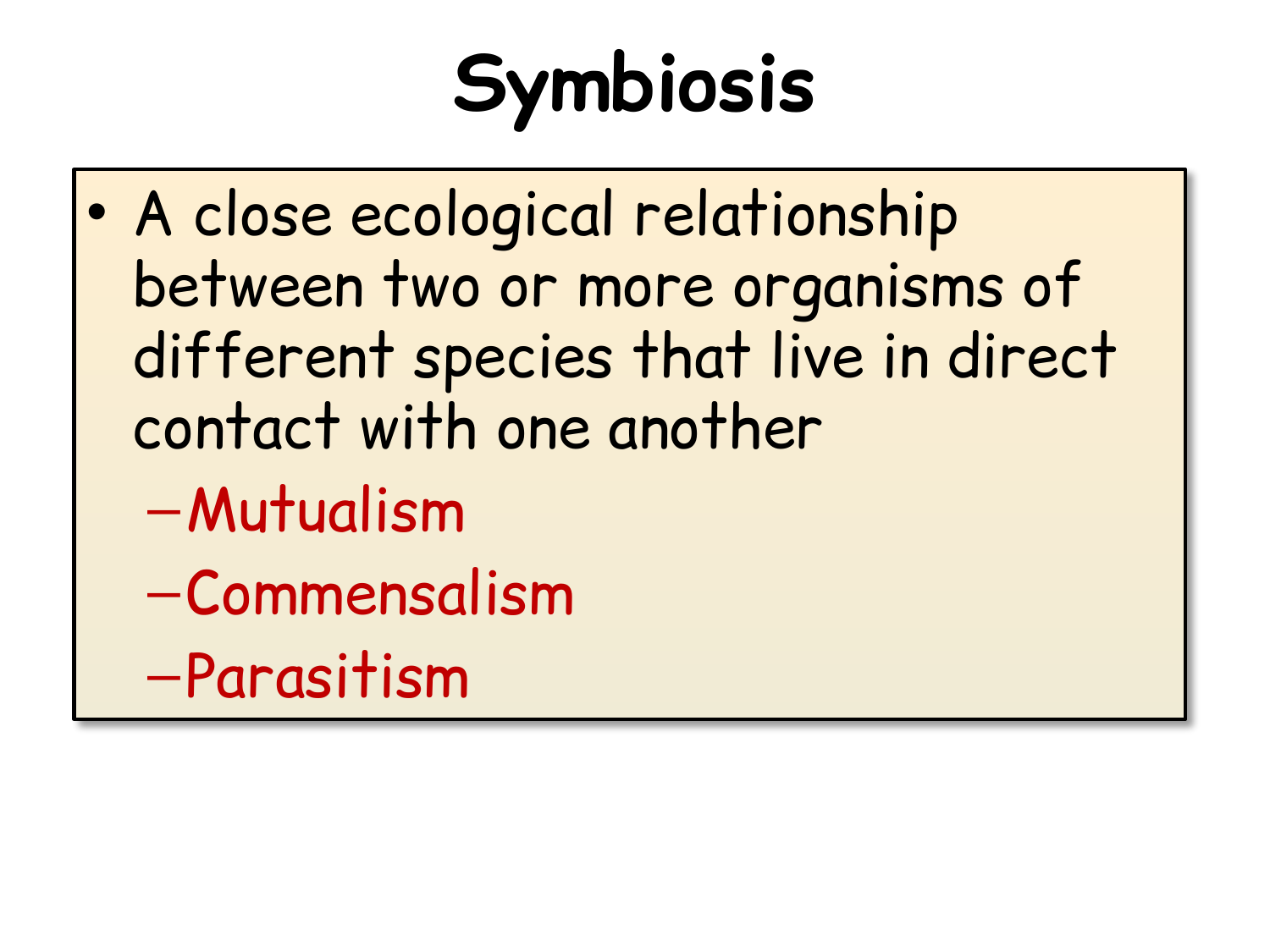

# Symbiosis
A close ecological relationship between two or more organisms of different species that live in direct contact with one another
Mutualism
Commensalism
Parasitism